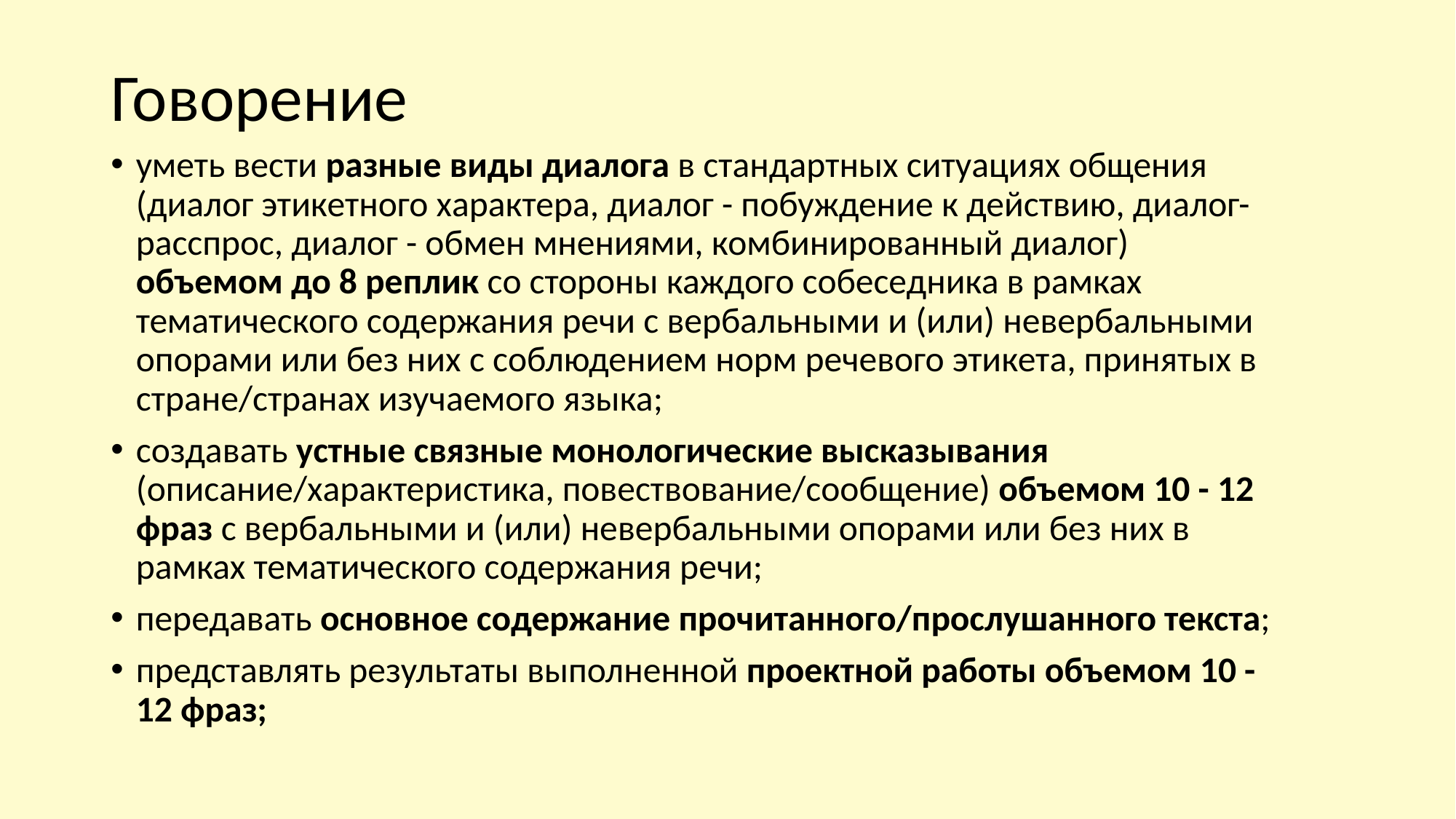

# Говорение
уметь вести разные виды диалога в стандартных ситуациях общения (диалог этикетного характера, диалог - побуждение к действию, диалог-расспрос, диалог - обмен мнениями, комбинированный диалог) объемом до 8 реплик со стороны каждого собеседника в рамках тематического содержания речи с вербальными и (или) невербальными опорами или без них с соблюдением норм речевого этикета, принятых в стране/странах изучаемого языка;
создавать устные связные монологические высказывания (описание/характеристика, повествование/сообщение) объемом 10 - 12 фраз с вербальными и (или) невербальными опорами или без них в рамках тематического содержания речи;
передавать основное содержание прочитанного/прослушанного текста;
представлять результаты выполненной проектной работы объемом 10 - 12 фраз;